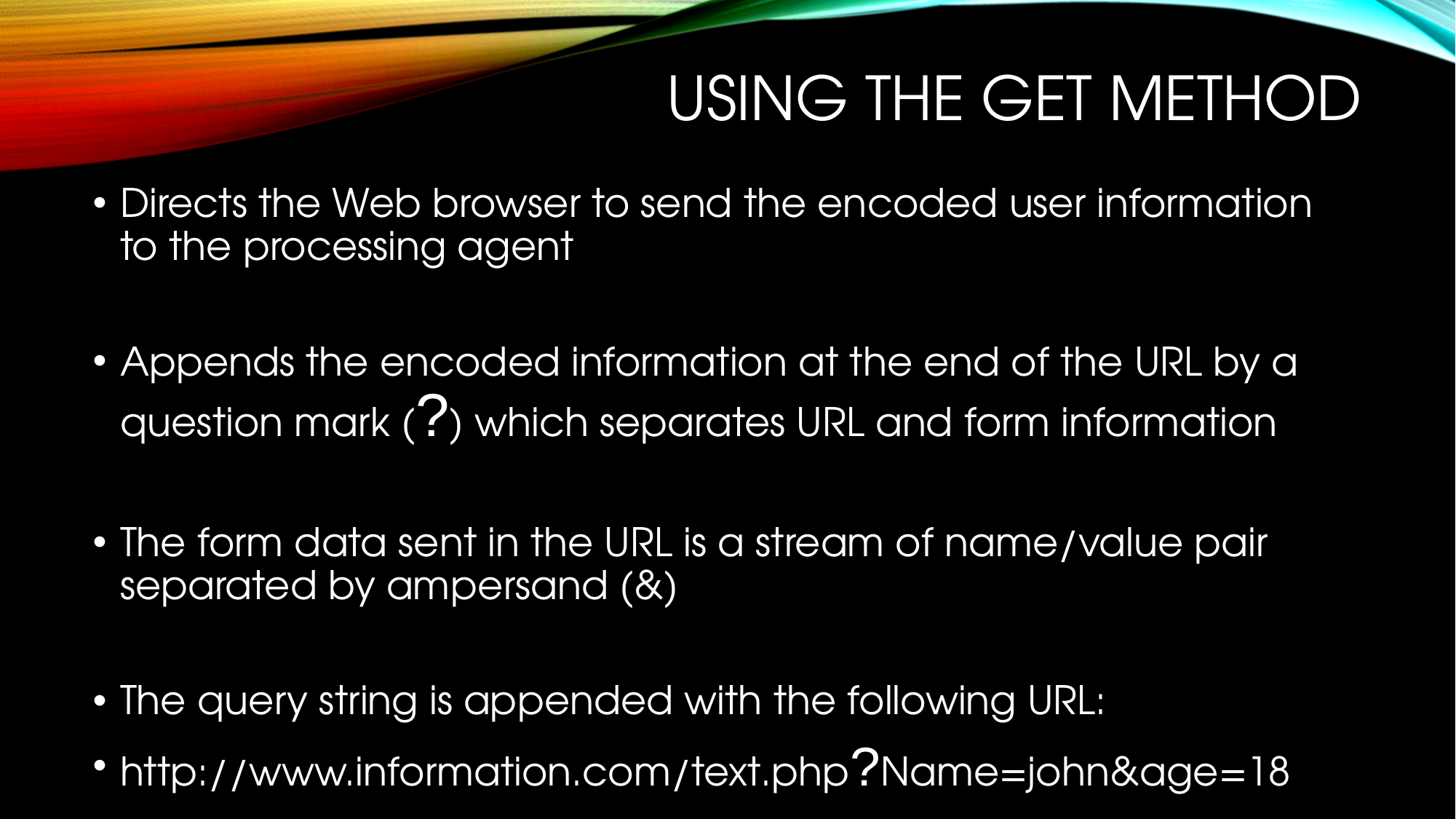

# Using the GET Method
Directs the Web browser to send the encoded user information to the processing agent

Appends the encoded information at the end of the URL by a question mark (?) which separates URL and form information

The form data sent in the URL is a stream of name/value pair separated by ampersand (&)

The query string is appended with the following URL:
http://www.information.com/text.php?Name=john&age=18